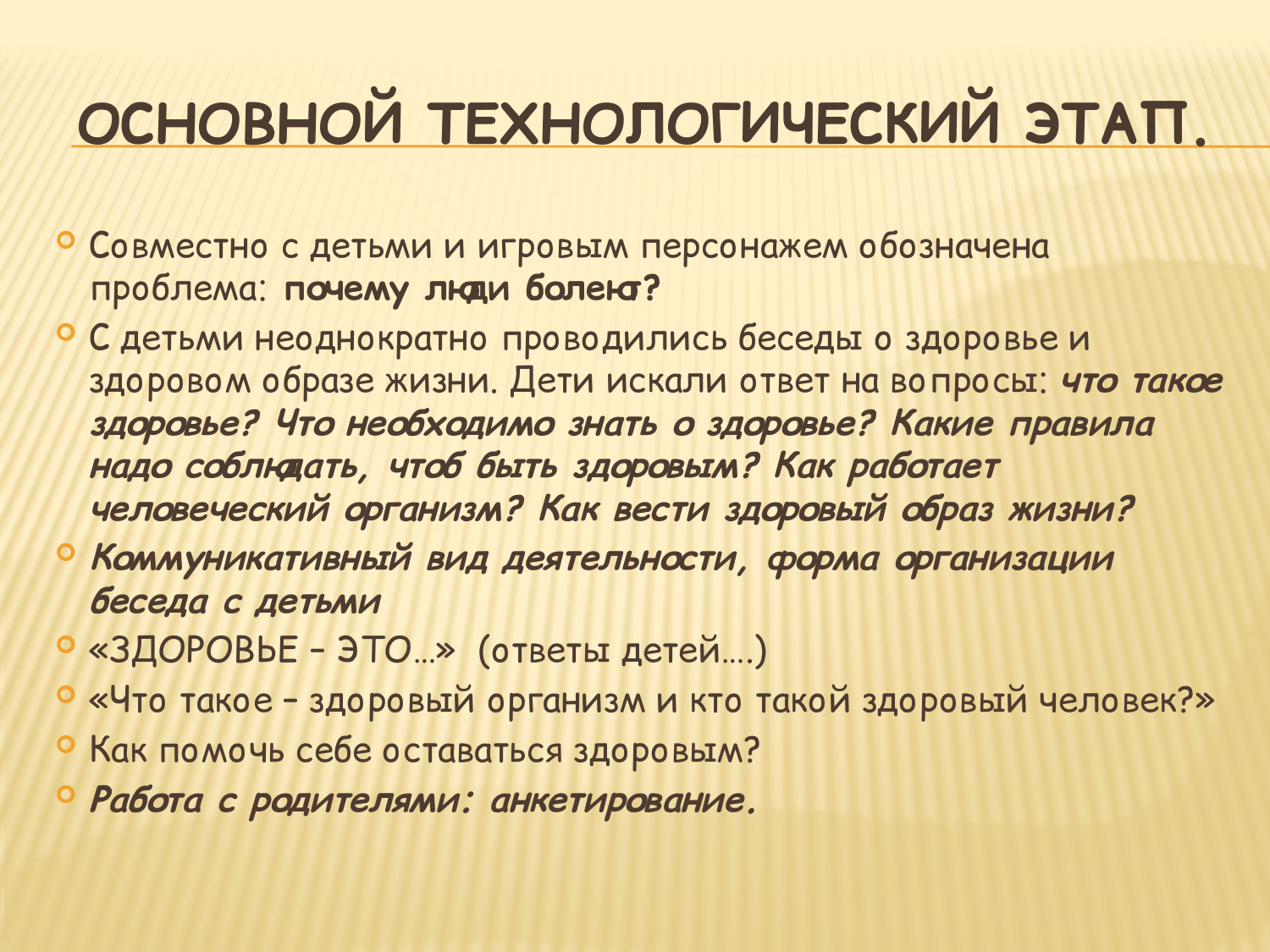

# Основной технологический этап.
Совместно с детьми и игровым персонажем обозначена проблема: почему люди болеют?
С детьми неоднократно проводились беседы о здоровье и здоровом образе жизни. Дети искали ответ на вопросы: что такое здоровье? Что необходимо знать о здоровье? Какие правила надо соблюдать, чтоб быть здоровым? Как работает человеческий организм? Как вести здоровый образ жизни?
Коммуникативный вид деятельности, форма организации беседа с детьми
«ЗДОРОВЬЕ – ЭТО…»  (ответы детей….)
«Что такое – здоровый организм и кто такой здоровый человек?»
Как помочь себе оставаться здоровым?
Работа с родителями: анкетирование.